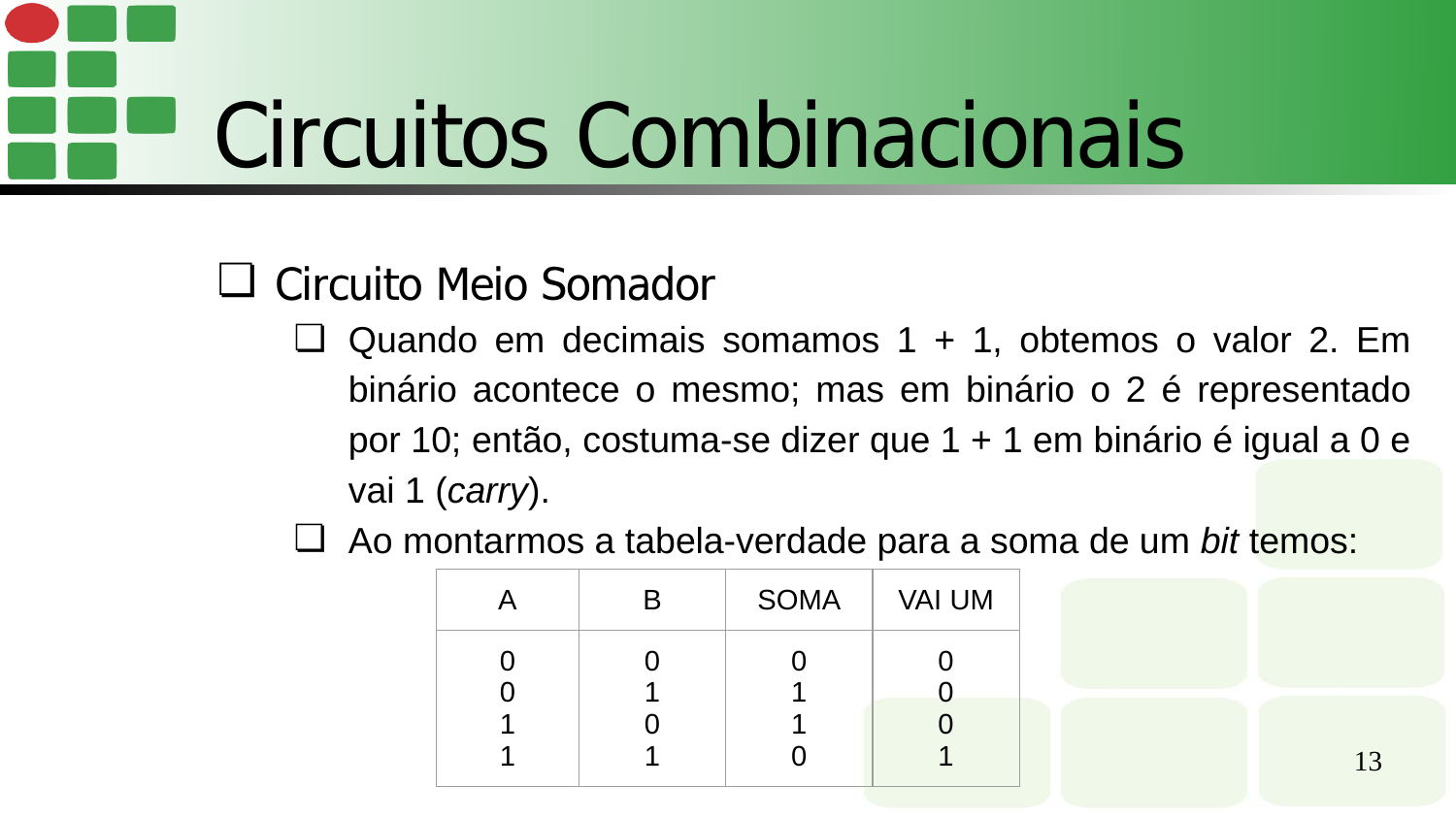

Circuitos Combinacionais
Circuito Meio Somador
Quando em decimais somamos 1 + 1, obtemos o valor 2. Em binário acontece o mesmo; mas em binário o 2 é representado por 10; então, costuma-se dizer que 1 + 1 em binário é igual a 0 e vai 1 (carry).
Ao montarmos a tabela-verdade para a soma de um bit temos:
| A | B | SOMA | VAI UM |
| --- | --- | --- | --- |
| 0 0 1 1 | 0 1 0 1 | 0 1 1 0 | 0 0 0 1 |
13